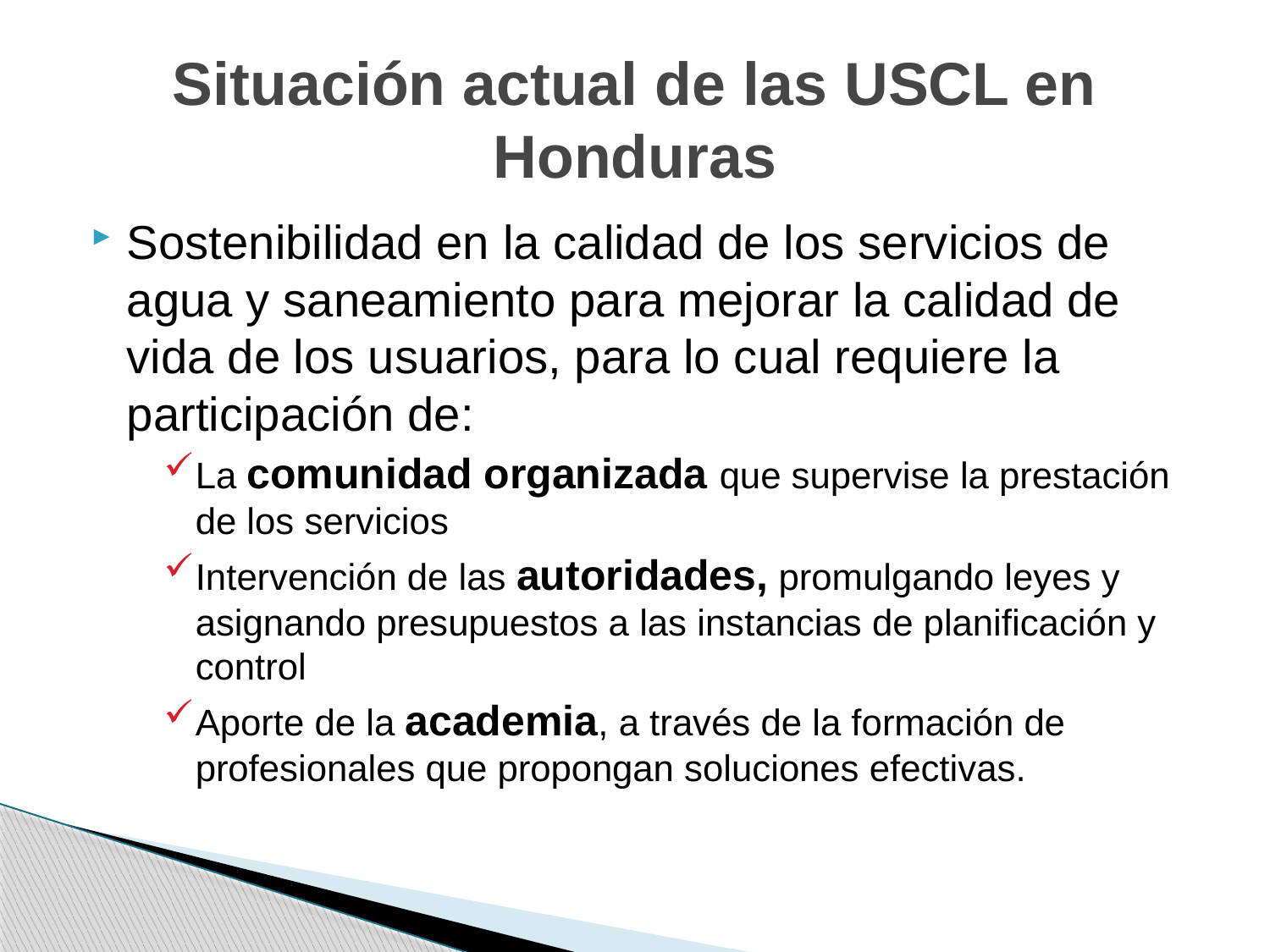

# Situación actual de las USCL en Honduras
Sostenibilidad en la calidad de los servicios de agua y saneamiento para mejorar la calidad de vida de los usuarios, para lo cual requiere la participación de:
La comunidad organizada que supervise la prestación de los servicios
Intervención de las autoridades, promulgando leyes y asignando presupuestos a las instancias de planificación y control
Aporte de la academia, a través de la formación de profesionales que propongan soluciones efectivas.